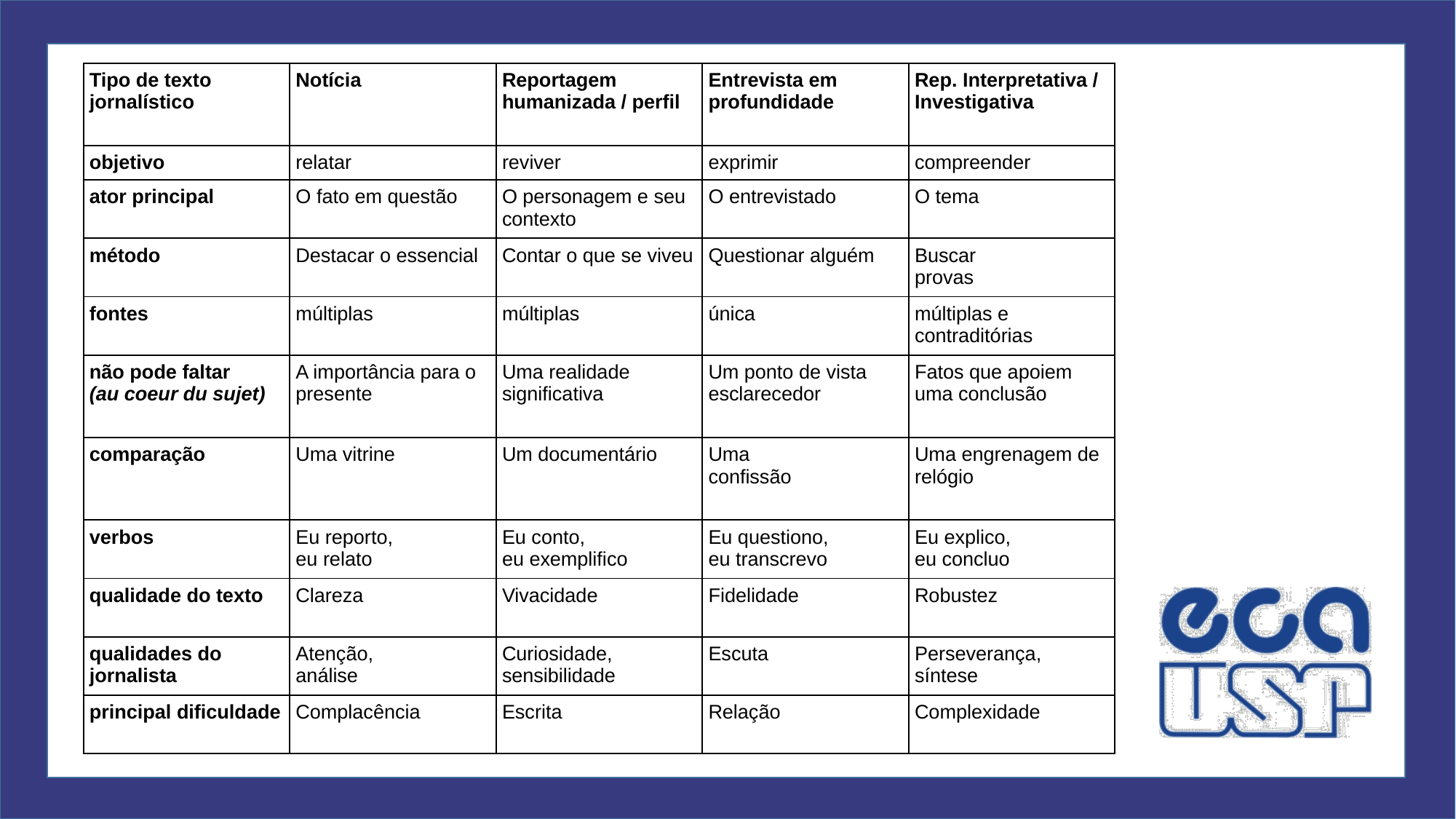

| Tipo de texto jornalístico | Notícia | Reportagem humanizada / perfil | Entrevista em profundidade | Rep. Interpretativa / Investigativa |
| --- | --- | --- | --- | --- |
| objetivo | relatar | reviver | exprimir | compreender |
| ator principal | O fato em questão | O personagem e seu contexto | O entrevistado | O tema |
| método | Destacar o essencial | Contar o que se viveu | Questionar alguém | Buscar provas |
| fontes | múltiplas | múltiplas | única | múltiplas e contraditórias |
| não pode faltar (au coeur du sujet) | A importância para o presente | Uma realidade significativa | Um ponto de vista esclarecedor | Fatos que apoiem uma conclusão |
| comparação | Uma vitrine | Um documentário | Uma confissão | Uma engrenagem de relógio |
| verbos | Eu reporto, eu relato | Eu conto, eu exemplifico | Eu questiono, eu transcrevo | Eu explico, eu concluo |
| qualidade do texto | Clareza | Vivacidade | Fidelidade | Robustez |
| qualidades do jornalista | Atenção, análise | Curiosidade, sensibilidade | Escuta | Perseverança, síntese |
| principal dificuldade | Complacência | Escrita | Relação | Complexidade |